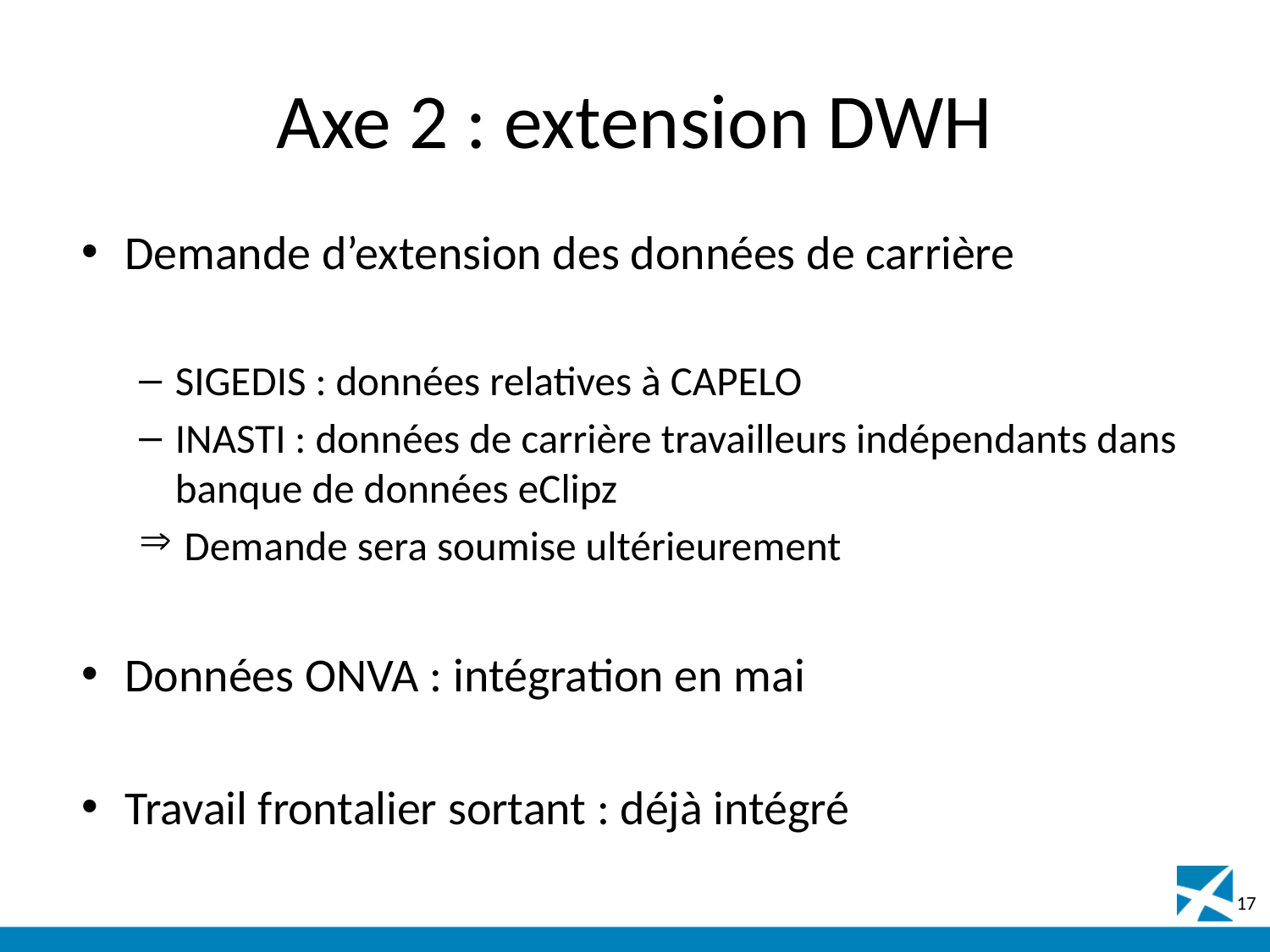

# Axe 2 : extension DWH
Demande d’extension des données de carrière

SIGEDIS : données relatives à CAPELO
INASTI : données de carrière travailleurs indépendants dans banque de données eClipz
 Demande sera soumise ultérieurement

Données ONVA : intégration en mai

Travail frontalier sortant : déjà intégré